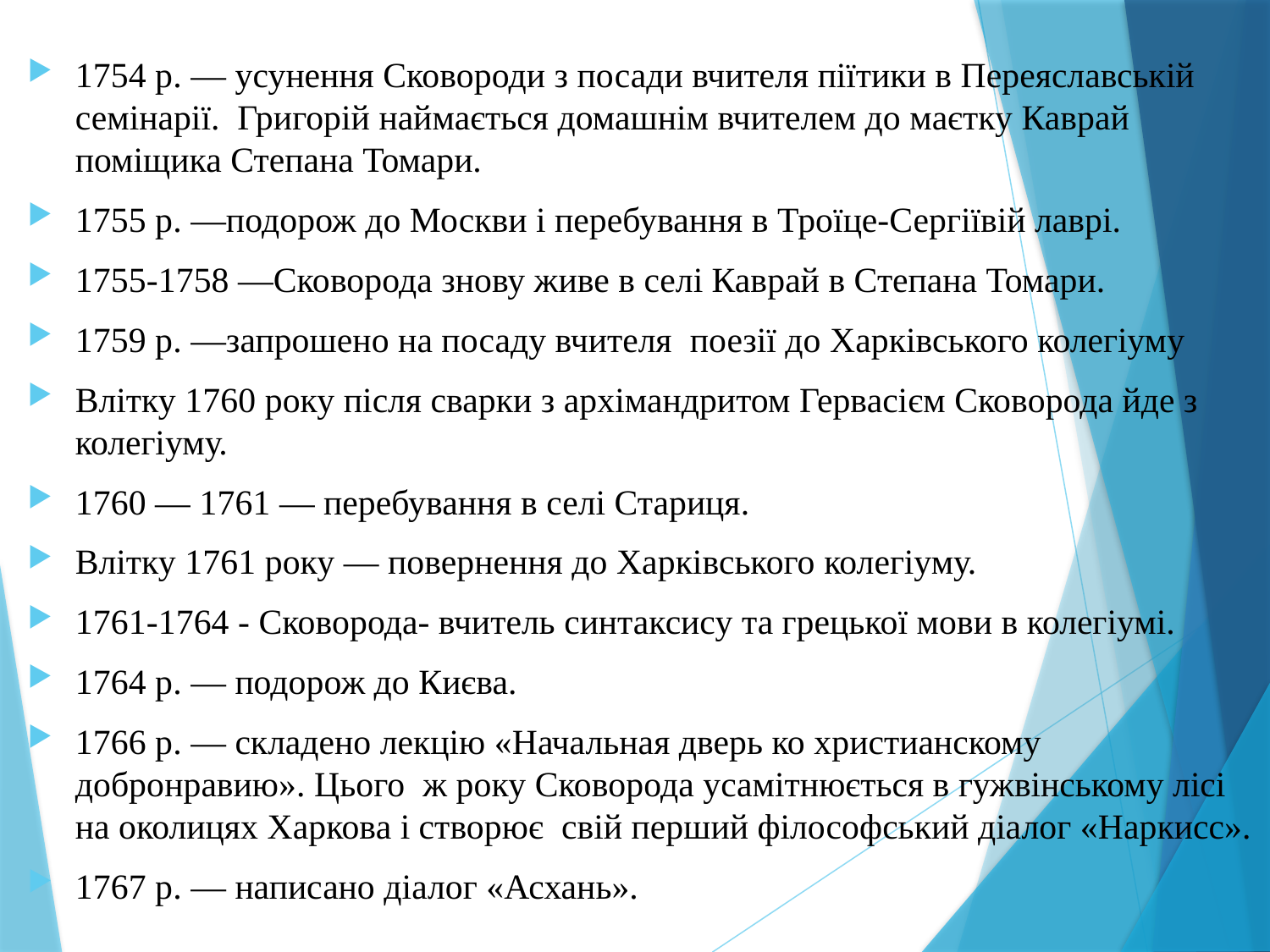

1754 р. — усунення Сковороди з посади вчителя піїтики в Переяславській семінарії.  Григорій наймається домашнім вчителем до маєтку Каврай поміщика Степана Томари.
1755 р. —подорож до Москви і перебування в Троїце-Сергіївій лаврі.
1755-1758 —Сковорода знову живе в селі Каврай в Степана Томари.
1759 р. —запрошено на посаду вчителя  поезії до Харківського колегіуму
Влітку 1760 року після сварки з архімандритом Гервасієм Сковорода йде з колегіуму.
1760 — 1761 — перебування в селі Стариця.
Влітку 1761 року — повернення до Харківського колегіуму.
1761-1764 - Сковорода- вчитель синтаксису та грецької мови в колегіумі.
1764 р. — подорож до Києва.
1766 р. — складено лекцію «Начальная дверь ко христианскому добронравию». Цього  ж року Сковорода усамітнюється в гужвінському лісі на околицях Харкова і створює  свій перший філософський діалог «Наркисс».
1767 р. — написано діалог «Асхань».